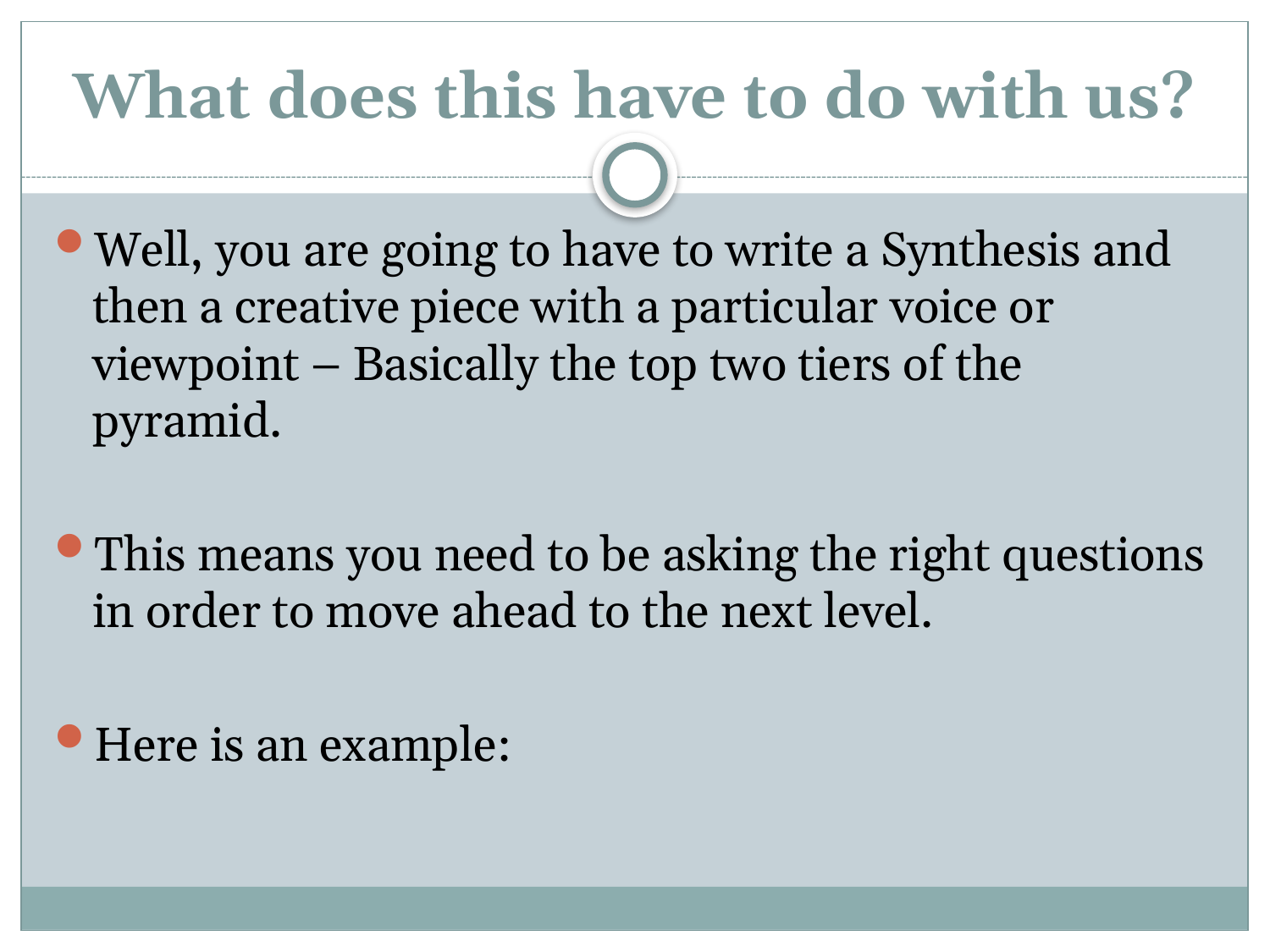

# What does this have to do with us?
Well, you are going to have to write a Synthesis and then a creative piece with a particular voice or  viewpoint – Basically the top two tiers of the pyramid.

This means you need to be asking the right questions in order to move ahead to the next level.

Here is an example: